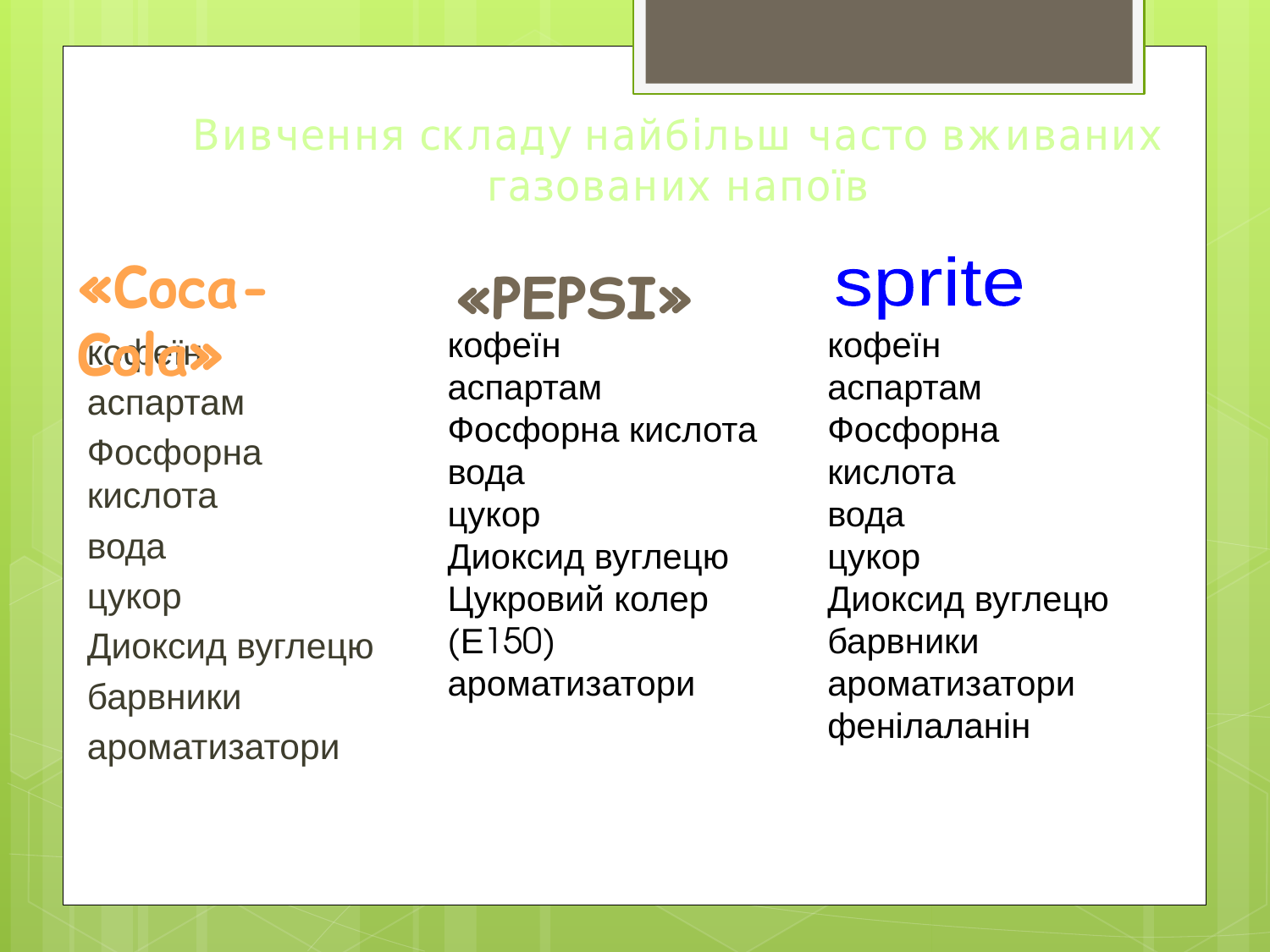

# Вивчення складу найбільш часто вживаних газованих напоїв

«Coca-Cola»
«PEPSI»
sprite
кофеїн
аспартам
Фосфорна кислота
вода
цукор
Диоксид вуглецю
Цукровий колер (Е150)
ароматизатори
кофеїн
аспартам
Фосфорна кислота
вода
цукор
Диоксид вуглецю
барвники
ароматизатори
фенілаланін
кофеїн
аспартам
Фосфорна кислота
вода
цукор
Диоксид вуглецю
барвники
ароматизатори